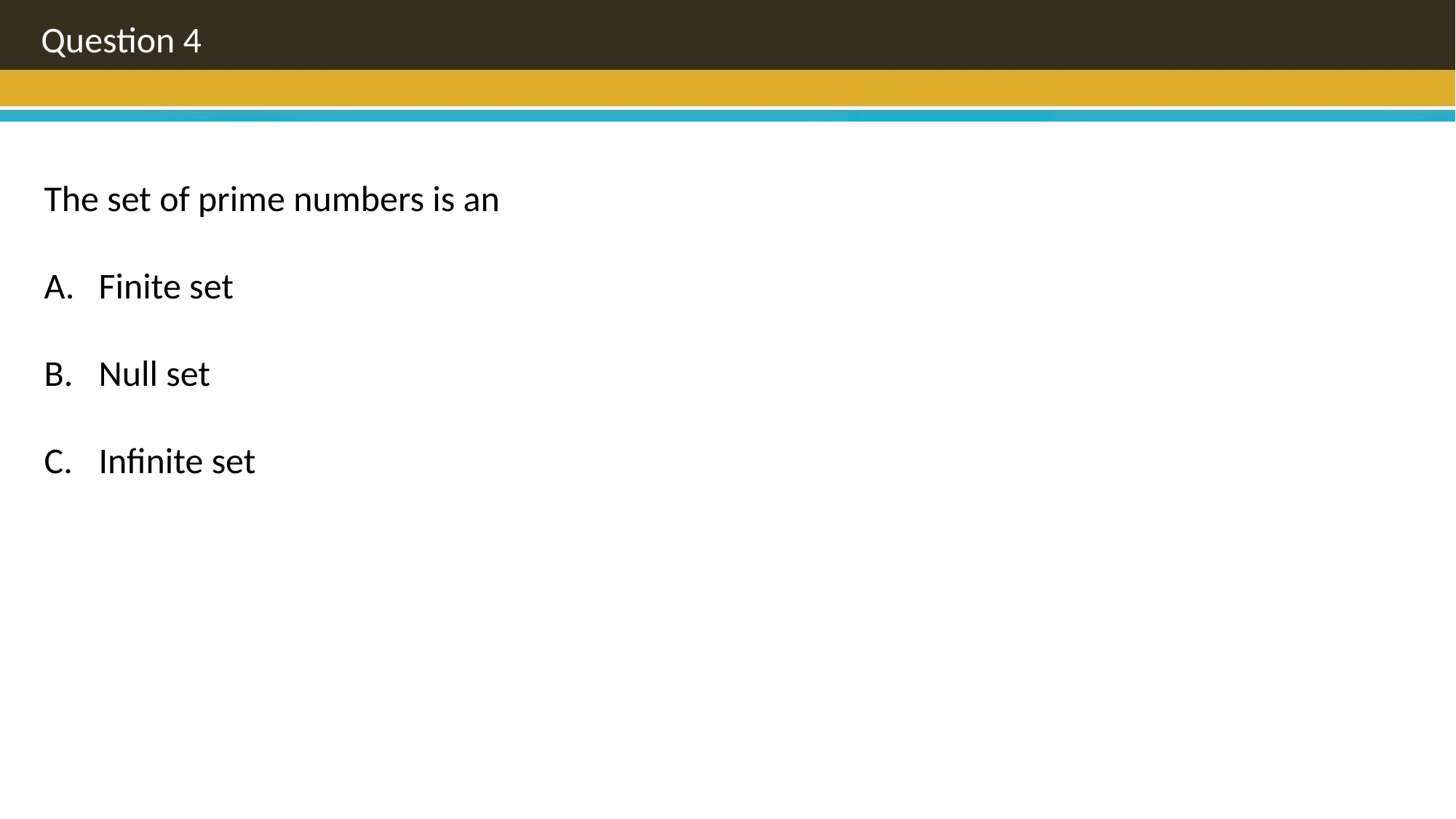

Question 4
The set of prime numbers is an

Finite set

Null set

Infinite set